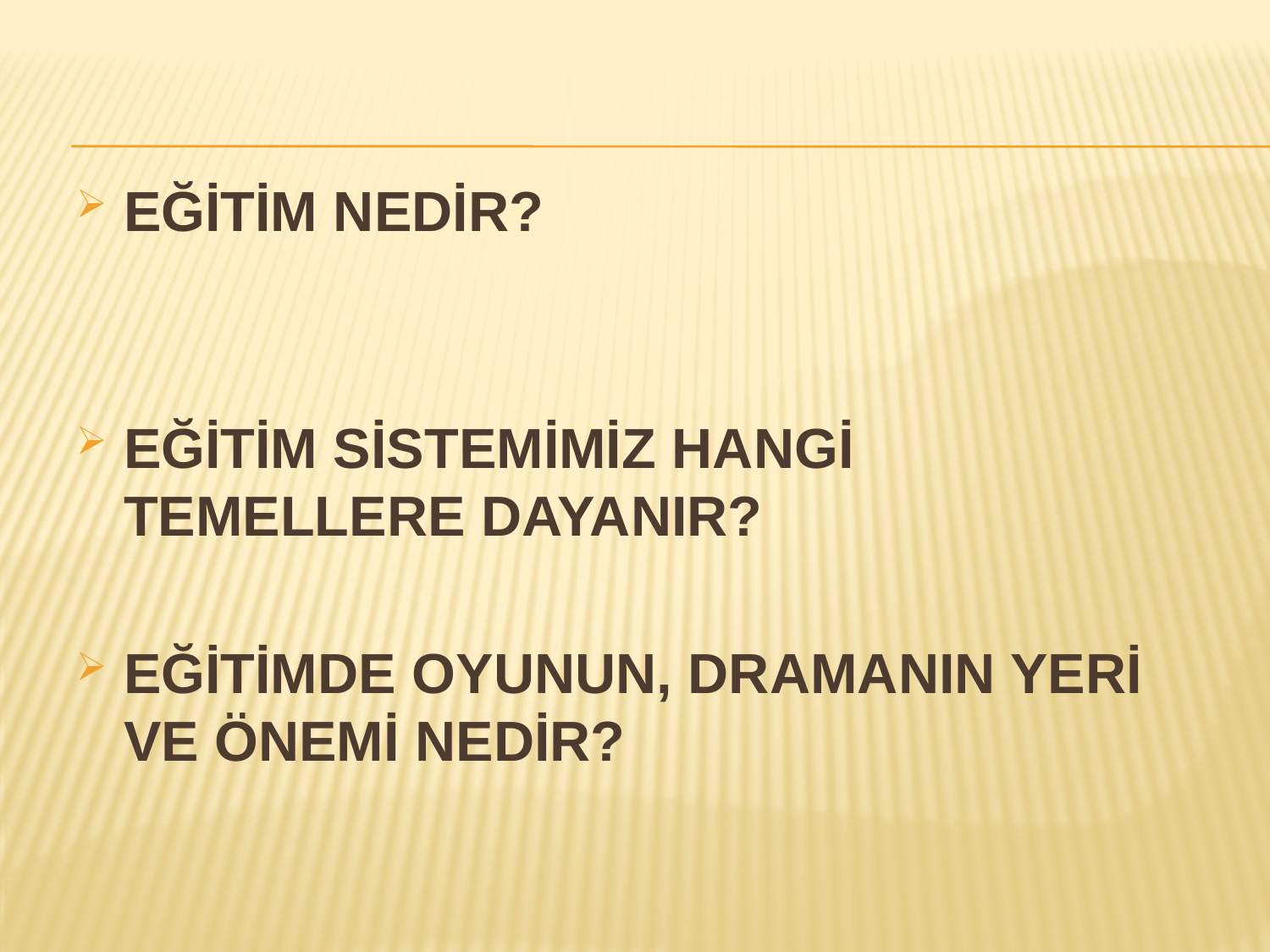

EĞİTİM NEDİR?

EĞİTİM SİSTEMİMİZ HANGİ TEMELLERE DAYANIR?

EĞİTİMDE OYUNUN, DRAMANIN YERİ VE ÖNEMİ NEDİR?